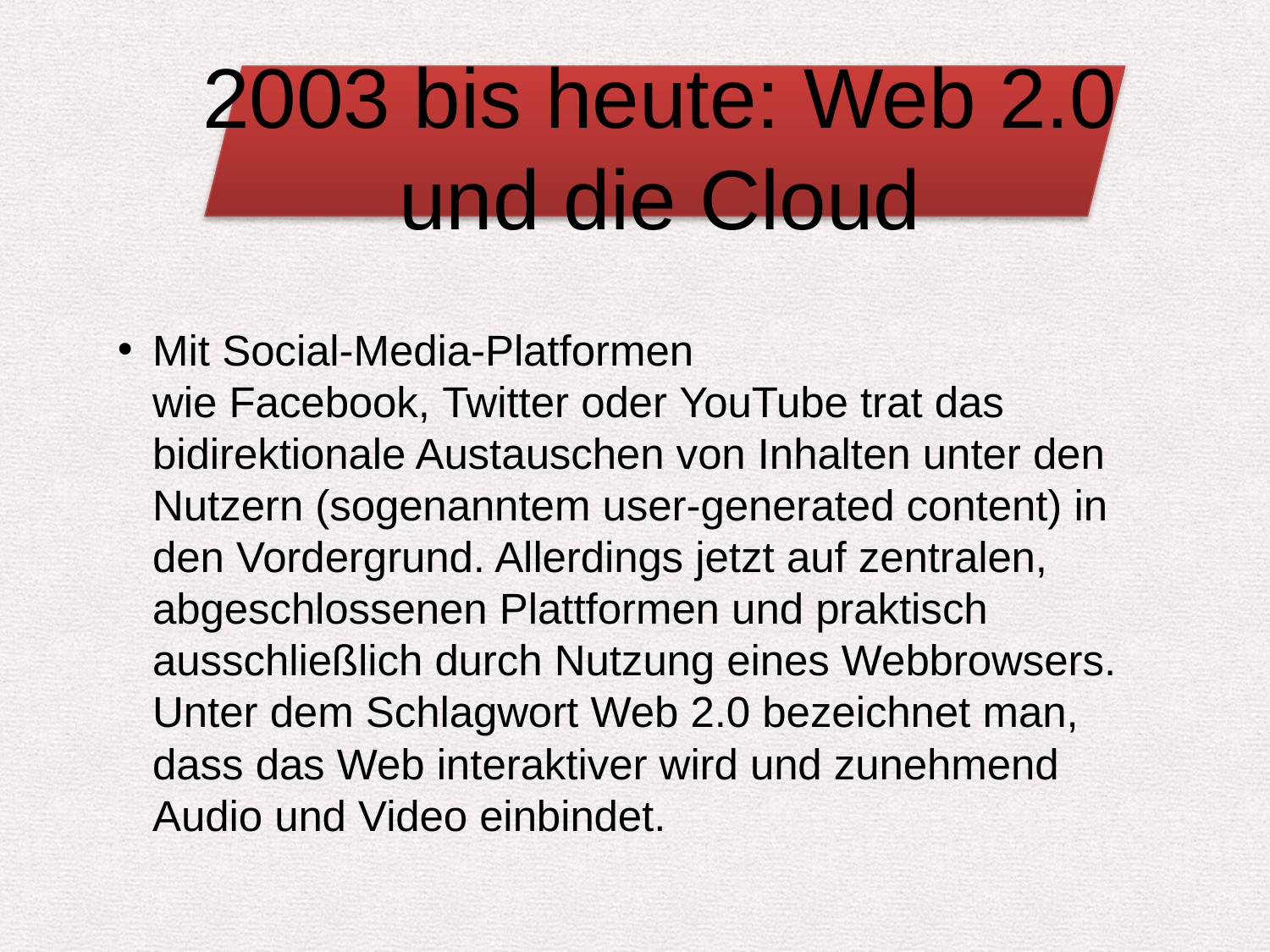

# 2003 bis heute: Web 2.0 und die Cloud

Mit Social-Media-Platformen wie Facebook, Twitter oder YouTube trat das bidirektionale Austauschen von Inhalten unter den Nutzern (sogenanntem user-generated content) in den Vordergrund. Allerdings jetzt auf zentralen, abgeschlossenen Plattformen und praktisch ausschließlich durch Nutzung eines Webbrowsers. Unter dem Schlagwort Web 2.0 bezeichnet man, dass das Web interaktiver wird und zunehmend Audio und Video einbindet.